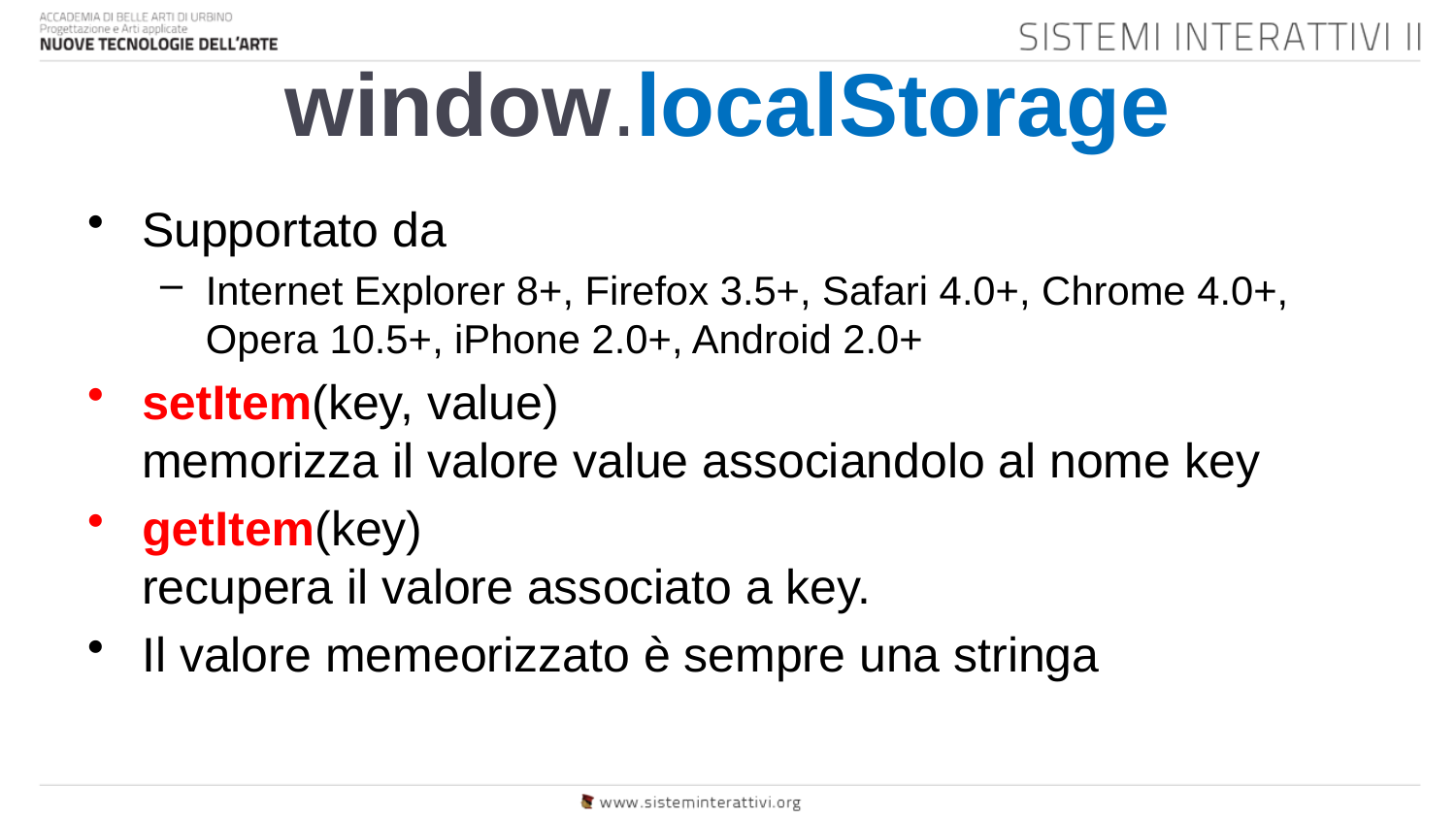

# window.localStorage
Supportato da
Internet Explorer 8+, Firefox 3.5+, Safari 4.0+, Chrome 4.0+, Opera 10.5+, iPhone 2.0+, Android 2.0+
setItem(key, value)
memorizza il valore value associandolo al nome key
getItem(key)
recupera il valore associato a key.
Il valore memeorizzato è sempre una stringa